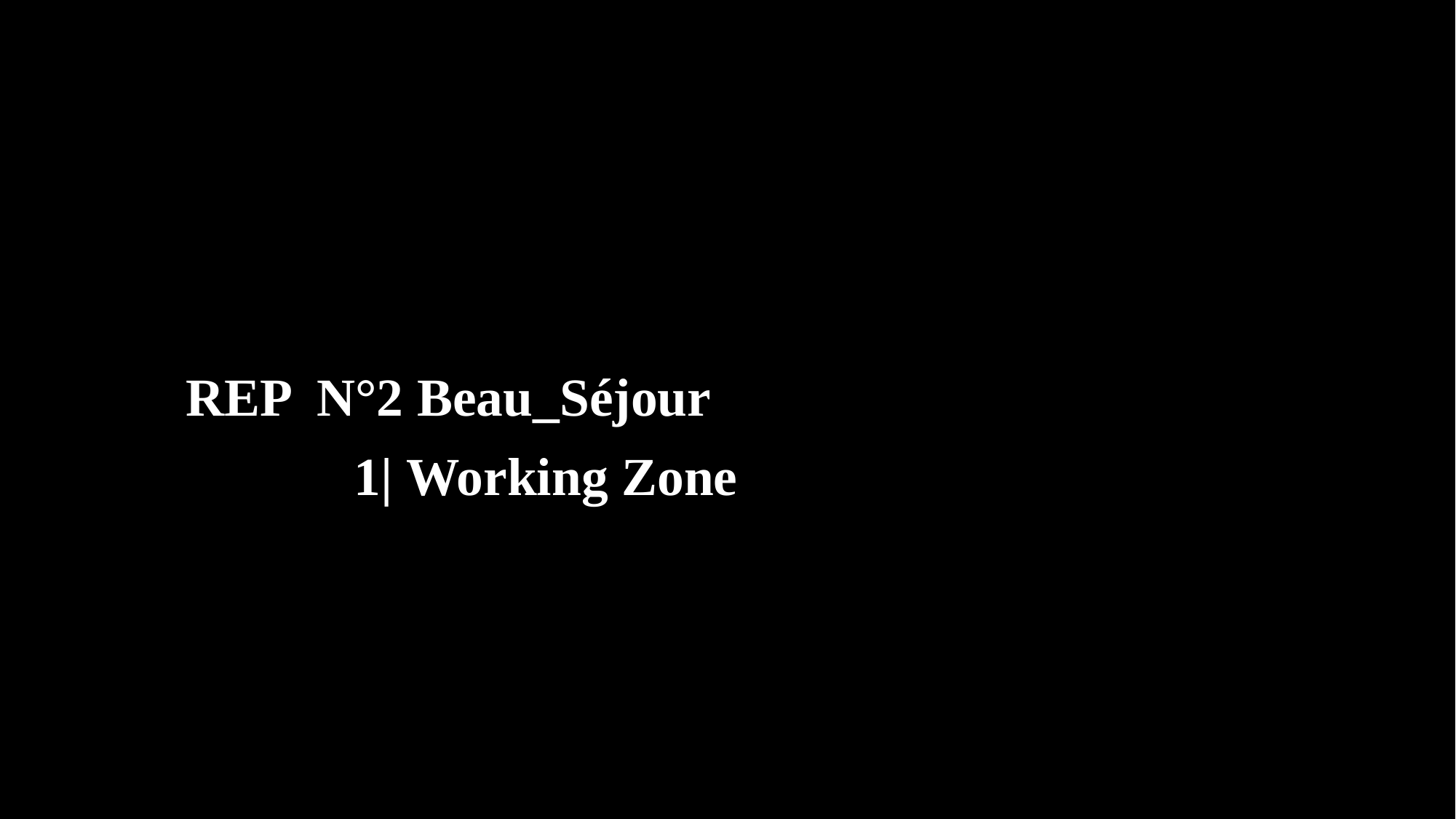

REP  N°2 Beau_Séjour
1| Working Zone                     tyytytytyjjj